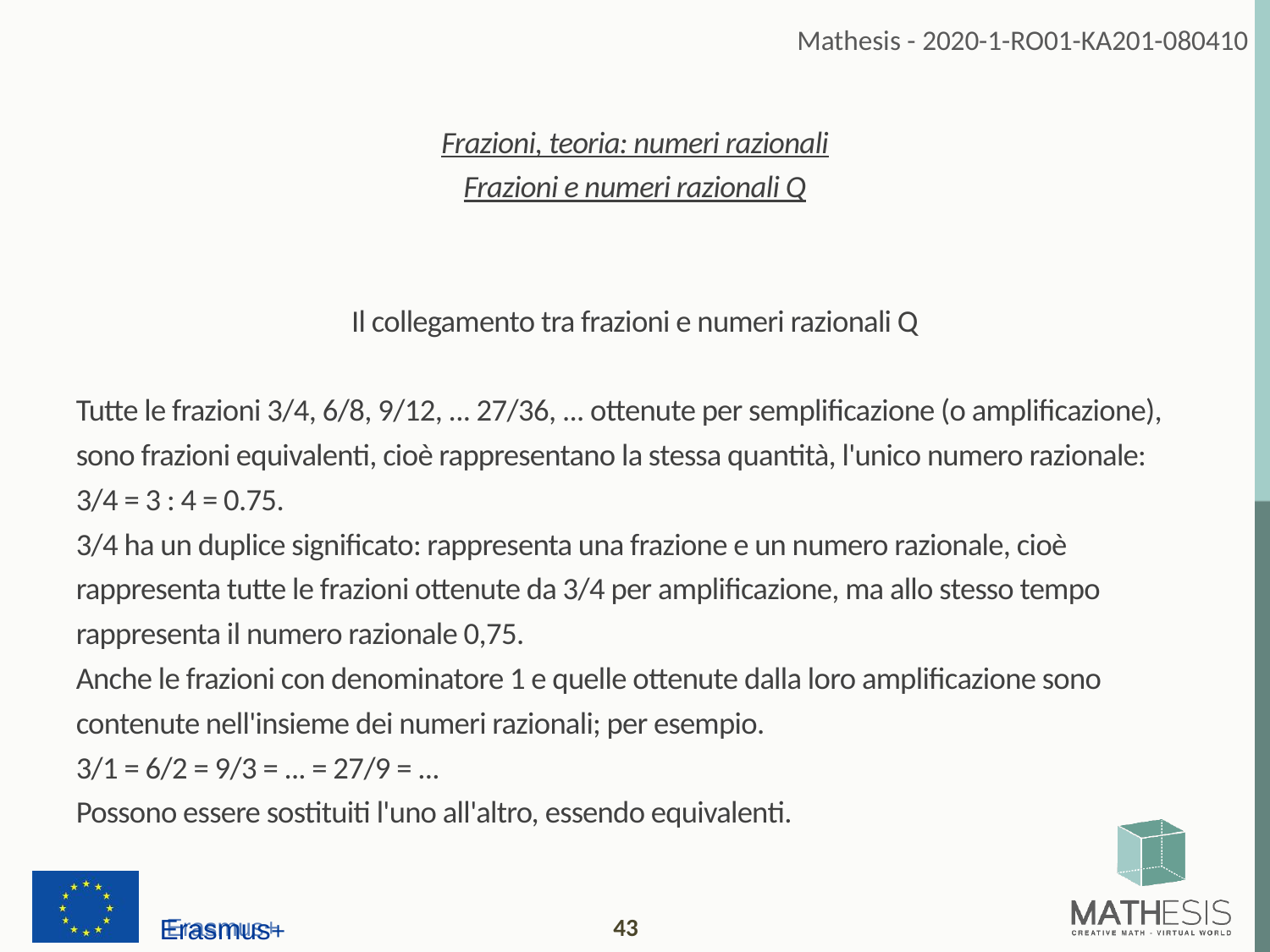

Frazioni, teoria: numeri razionali
Frazioni e numeri razionali Q

Il collegamento tra frazioni e numeri razionali Q

Tutte le frazioni 3/4, 6/8, 9/12, ... 27/36, ... ottenute per semplificazione (o amplificazione), sono frazioni equivalenti, cioè rappresentano la stessa quantità, l'unico numero razionale:
3/4 = 3 : 4 = 0.75.
3/4 ha un duplice significato: rappresenta una frazione e un numero razionale, cioè rappresenta tutte le frazioni ottenute da 3/4 per amplificazione, ma allo stesso tempo rappresenta il numero razionale 0,75.
Anche le frazioni con denominatore 1 e quelle ottenute dalla loro amplificazione sono contenute nell'insieme dei numeri razionali; per esempio.
3/1 = 6/2 = 9/3 = ... = 27/9 = ...
Possono essere sostituiti l'uno all'altro, essendo equivalenti.